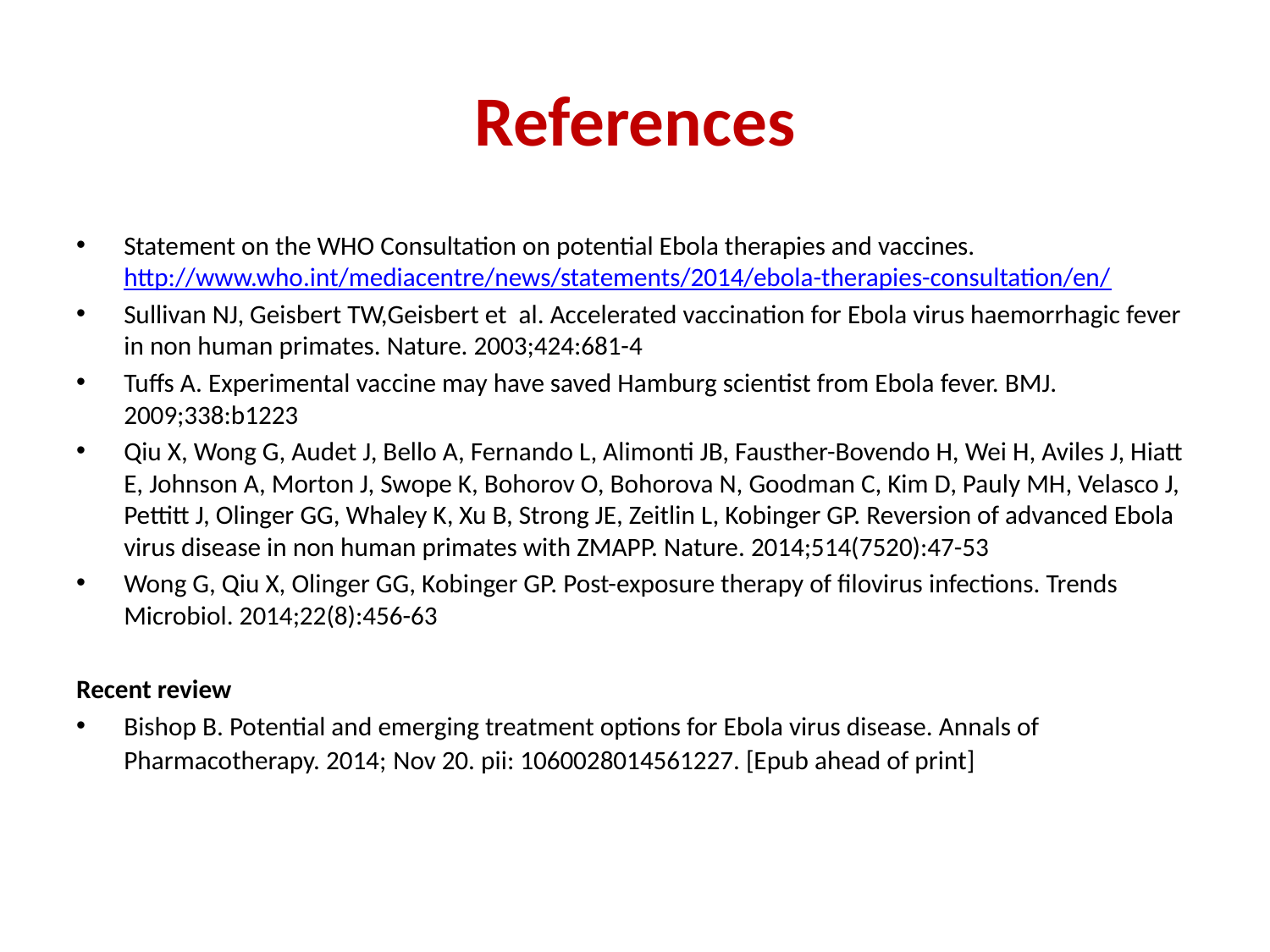

# References
Statement on the WHO Consultation on potential Ebola therapies and vaccines. http://www.who.int/mediacentre/news/statements/2014/ebola-therapies-consultation/en/
Sullivan NJ, Geisbert TW,Geisbert et  al. Accelerated vaccination for Ebola virus haemorrhagic fever in non human primates. Nature. 2003;424:681-4
Tuffs A. Experimental vaccine may have saved Hamburg scientist from Ebola fever. BMJ. 2009;338:b1223
Qiu X, Wong G, Audet J, Bello A, Fernando L, Alimonti JB, Fausther-Bovendo H, Wei H, Aviles J, Hiatt E, Johnson A, Morton J, Swope K, Bohorov O, Bohorova N, Goodman C, Kim D, Pauly MH, Velasco J, Pettitt J, Olinger GG, Whaley K, Xu B, Strong JE, Zeitlin L, Kobinger GP. Reversion of advanced Ebola virus disease in non human primates with ZMAPP. Nature. 2014;514(7520):47-53
Wong G, Qiu X, Olinger GG, Kobinger GP. Post-exposure therapy of filovirus infections. Trends Microbiol. 2014;22(8):456-63

Recent review
Bishop B. Potential and emerging treatment options for Ebola virus disease. Annals of Pharmacotherapy. 2014; Nov 20. pii: 1060028014561227. [Epub ahead of print]